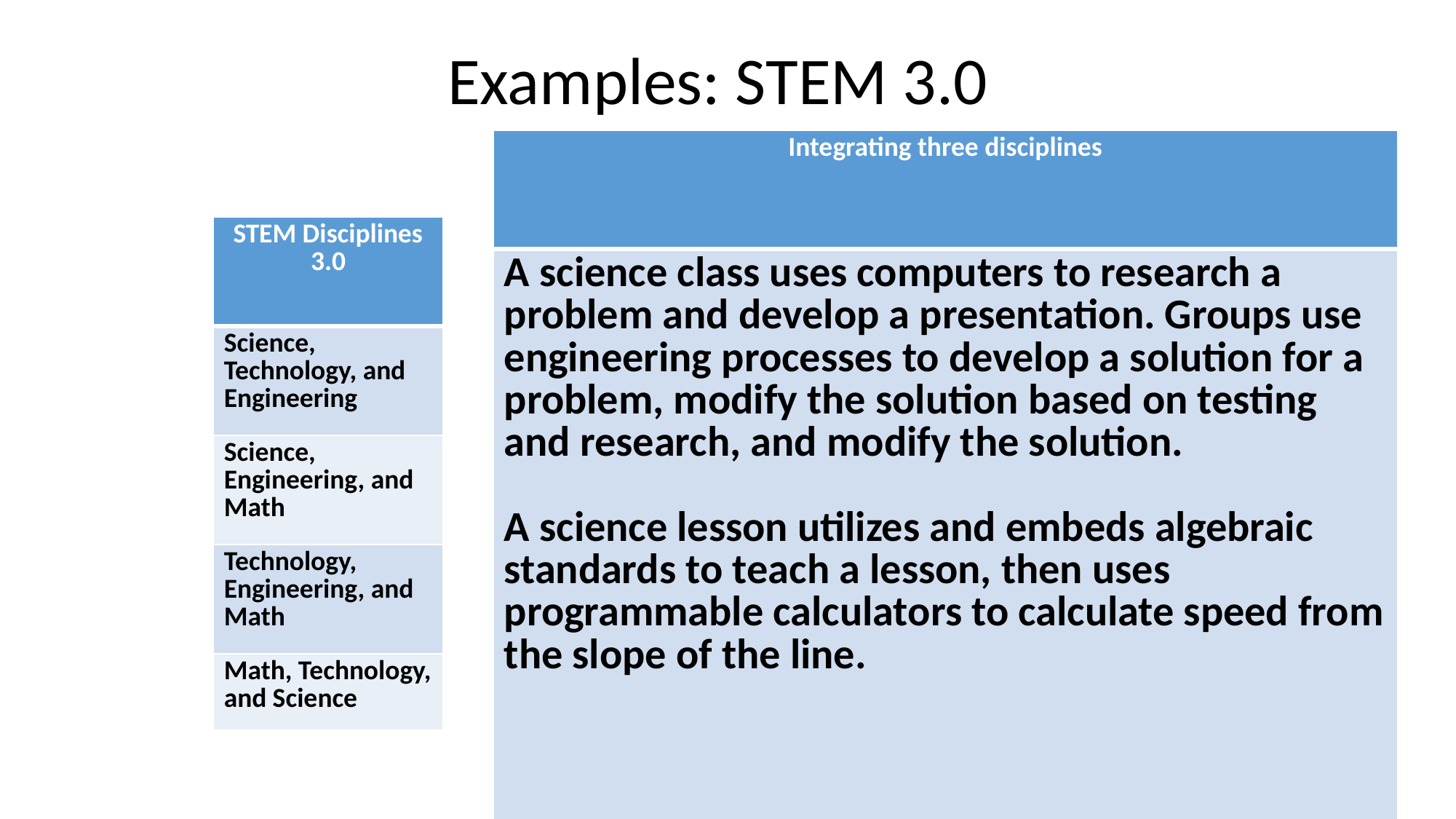

# Examples: STEM 3.0
| Integrating three disciplines |
| --- |
| A science class uses computers to research a problem and develop a presentation. Groups use engineering processes to develop a solution for a problem, modify the solution based on testing and research, and modify the solution. A science lesson utilizes and embeds algebraic standards to teach a lesson, then uses programmable calculators to calculate speed from the slope of the line. |
| STEM Disciplines 3.0 |
| --- |
| Science, Technology, and Engineering |
| Science, Engineering, and Math |
| Technology, Engineering, and Math |
| Math, Technology, and Science |